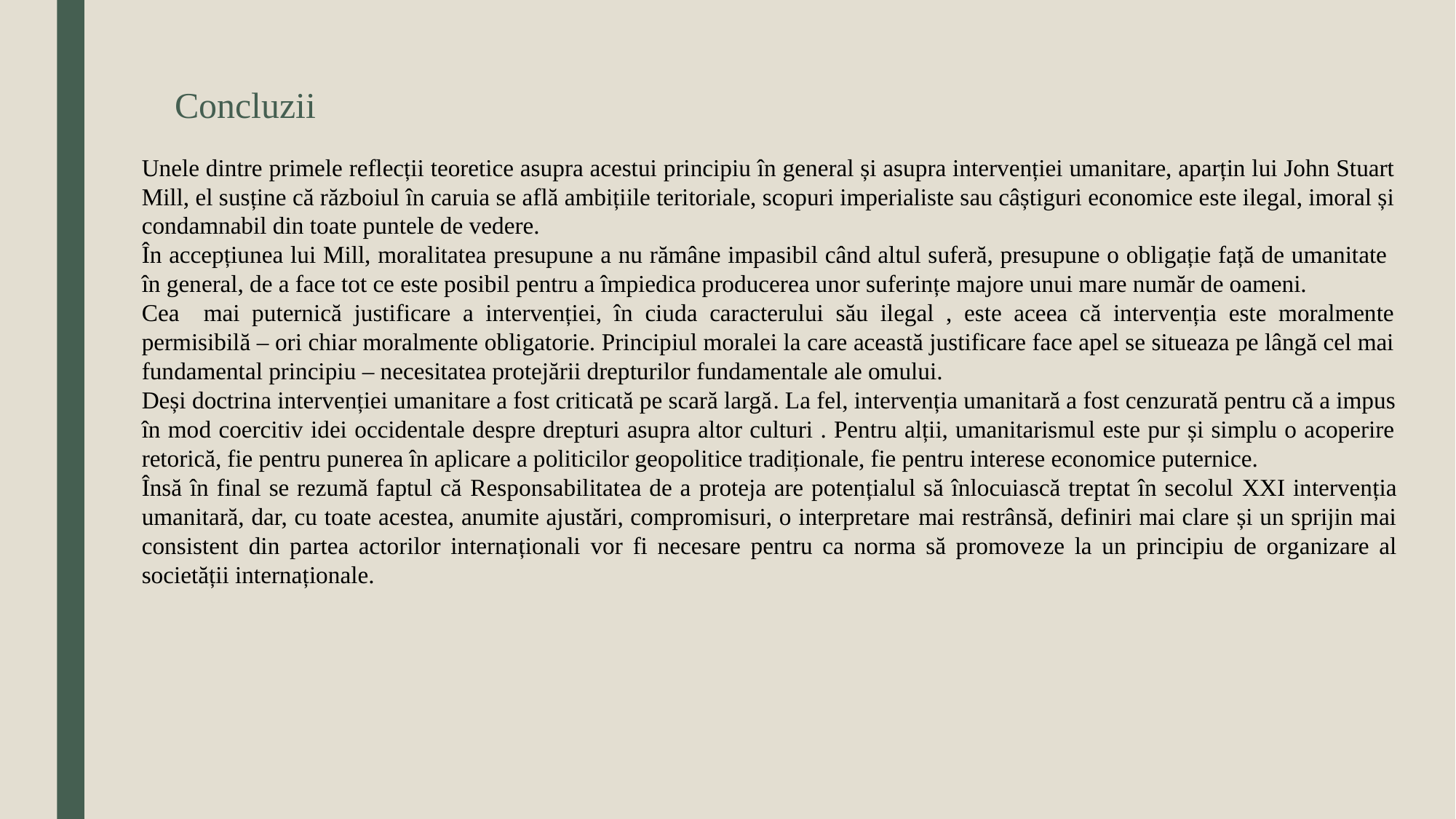

# Concluzii
Unele dintre primele reflecții teoretice asupra acestui principiu în general și asupra intervenției umanitare, aparțin lui John Stuart Mill, el susține că războiul în caruia se află ambițiile teritoriale, scopuri imperialiste sau câștiguri economice este ilegal, imoral și condamnabil din toate puntele de vedere.
În accepțiunea lui Mill, moralitatea presupune a nu rămâne impasibil când altul suferă, presupune o obligație față de umanitate  în general, de a face tot ce este posibil pentru a împiedica producerea unor suferințe majore unui mare număr de oameni.
Cea  mai puternică justificare a intervenției, în ciuda caracterului său ilegal , este aceea că intervenția este moralmente permisibilă – ori chiar moralmente obligatorie. Principiul moralei la care această justificare face apel se situeaza pe lângă cel mai fundamental principiu – necesitatea protejării drepturilor fundamentale ale omului.
Deși doctrina intervenției umanitare a fost criticată pe scară largă. La fel, intervenția umanitară a fost cenzurată pentru că a impus în mod coercitiv idei occidentale despre drepturi asupra altor culturi . Pentru alții, umanitarismul este pur și simplu o acoperire retorică, fie pentru punerea în aplicare a politicilor geopolitice tradiționale, fie pentru interese economice puternice.
Însă în final se rezumă faptul că Responsabilitatea de a proteja are potențialul să înlocuiască treptat în secolul XXI intervenția umanitară, dar, cu toate acestea, anumite ajustări, compromisuri, o interpretare mai restrânsă, definiri mai clare și un sprijin mai consistent din partea actorilor internaționali vor fi necesare pentru ca norma să promoveze la un principiu de organizare al societății internaționale.